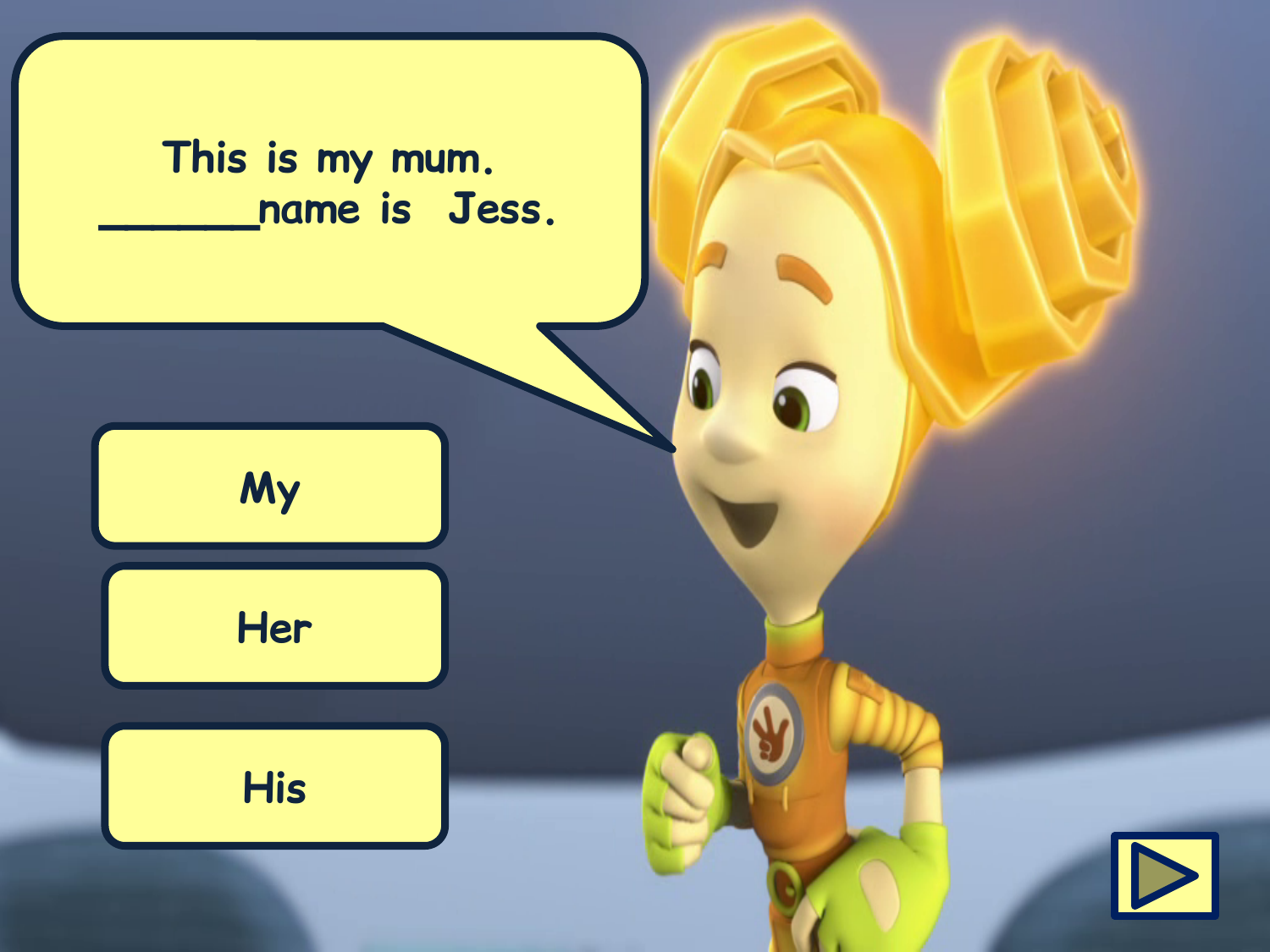

This is my mum. ______name is  Jess.
My
Her
His